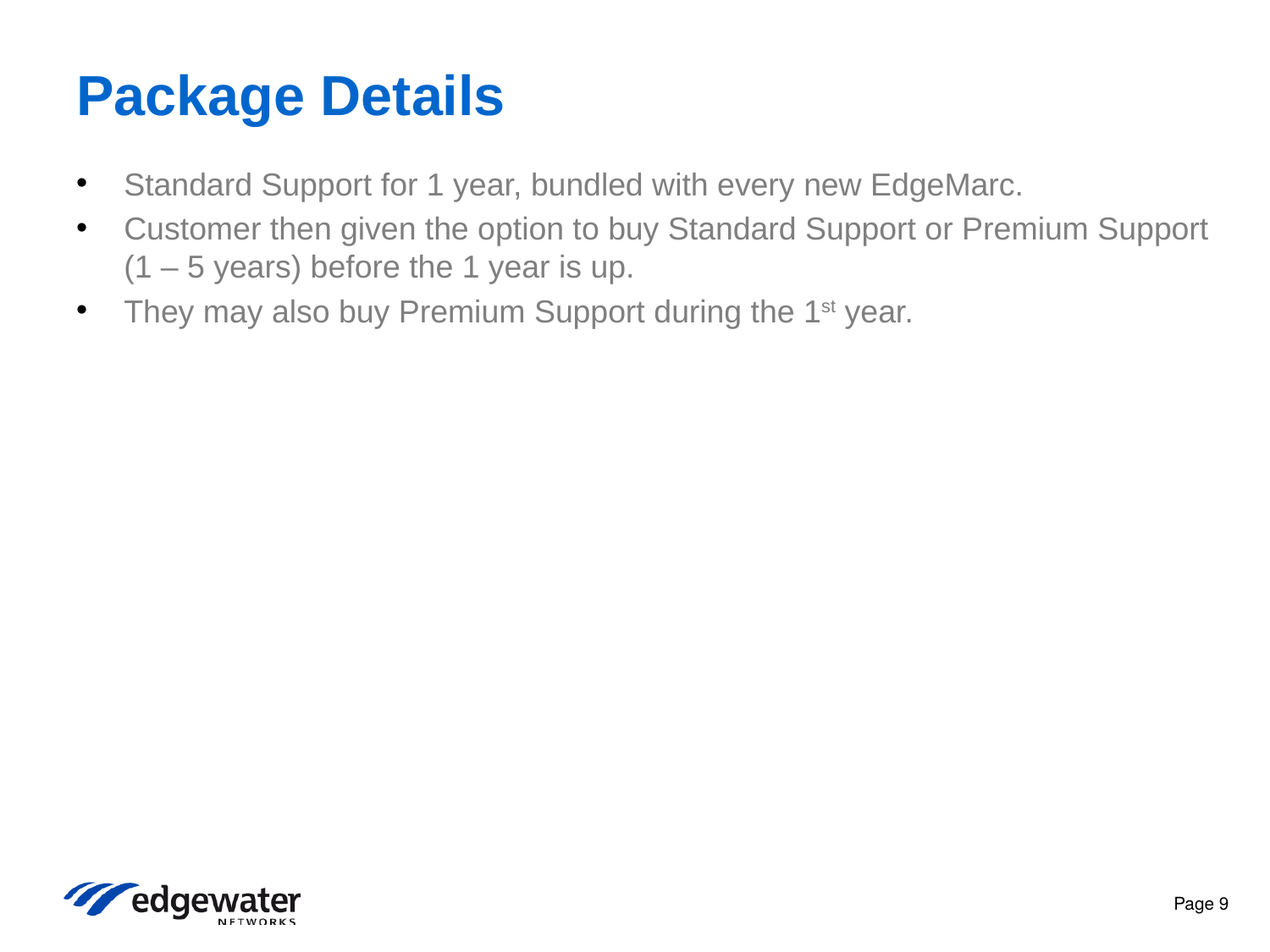

# Package Details
Standard Support for 1 year, bundled with every new EdgeMarc.
Customer then given the option to buy Standard Support or Premium Support (1 – 5 years) before the 1 year is up.
They may also buy Premium Support during the 1st year.